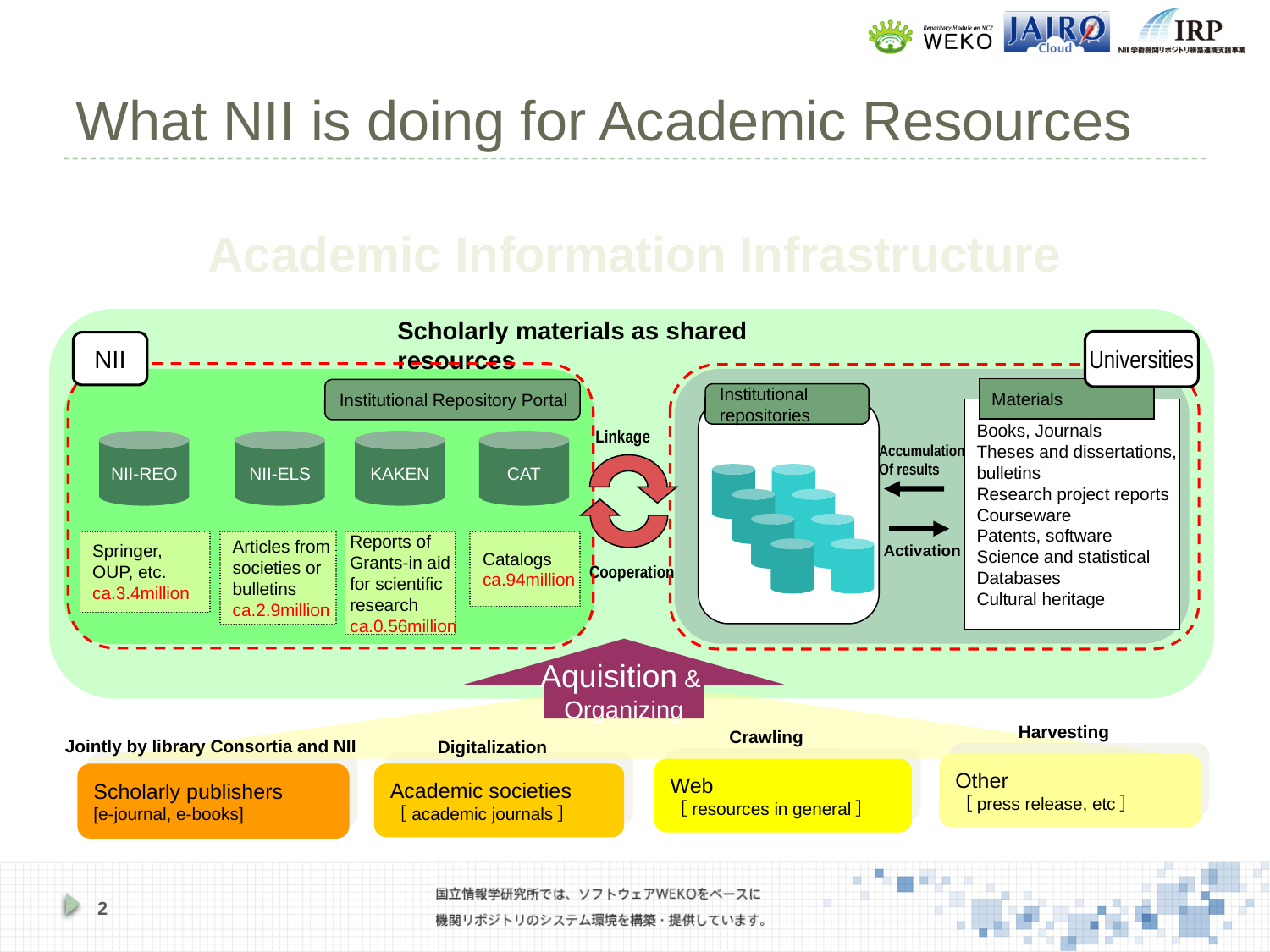

# What NII is doing for Academic Resources
Academic Information Infrastructure
Scholarly materials as shared resources

Universities
NII

Materials
Institutional Repository Portal
Institutional
repositories

Books, Journals
Theses and dissertations,
bulletins
Research project reports
Courseware
Patents, software
Science and statistical
Databases
Cultural heritage
Linkage
NII-REO
NII-ELS
KAKEN
CAT
Accumulation
Of results

Springer,
OUP, etc.
ca.3.4million
Articles from
societies or
bulletins
ca.2.9million
Reports of
Grants-in aid
for scientific
research
ca.0.56million
Catalogs
ca.94million
Activation
Cooperation
Aquisition &
Organizing

Harvesting
Crawling
Jointly by library Consortia and NII
Digitalization
Other
［press release, etc］
Web
［resources in general］
Scholarly publishers
[e-journal, e-books]
Academic societies
［academic journals］
2